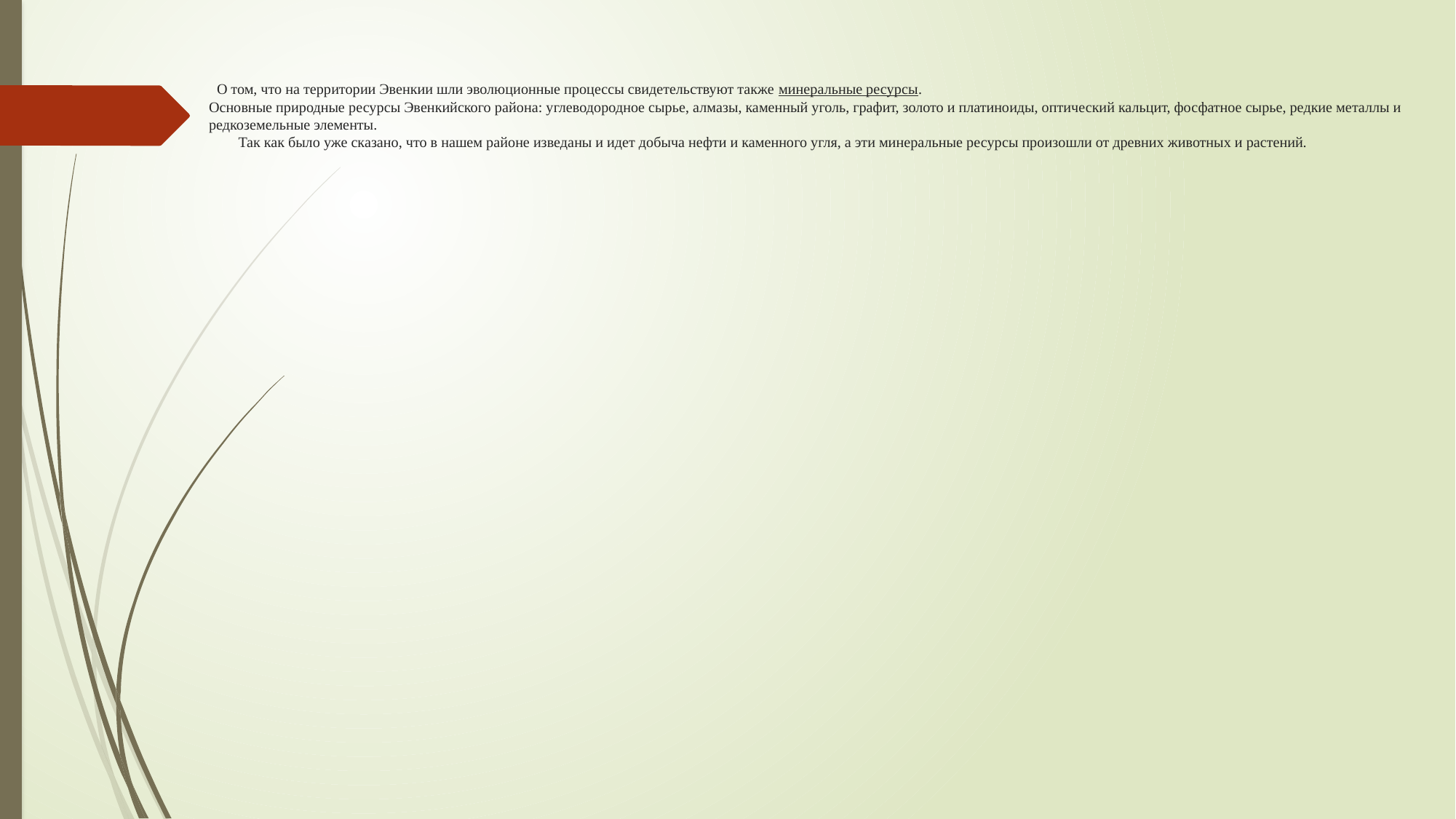

# О том, что на территории Эвенкии шли эволюционные процессы свидетельствуют также минеральные ресурсы. Основные природные ресурсы Эвенкийского района: углеводородное сырье, алмазы, каменный уголь, графит, золото и платиноиды, оптический кальцит, фосфатное сырье, редкие металлы и редкоземельные элементы. Так как было уже сказано, что в нашем районе изведаны и идет добыча нефти и каменного угля, а эти минеральные ресурсы произошли от древних животных и растений.